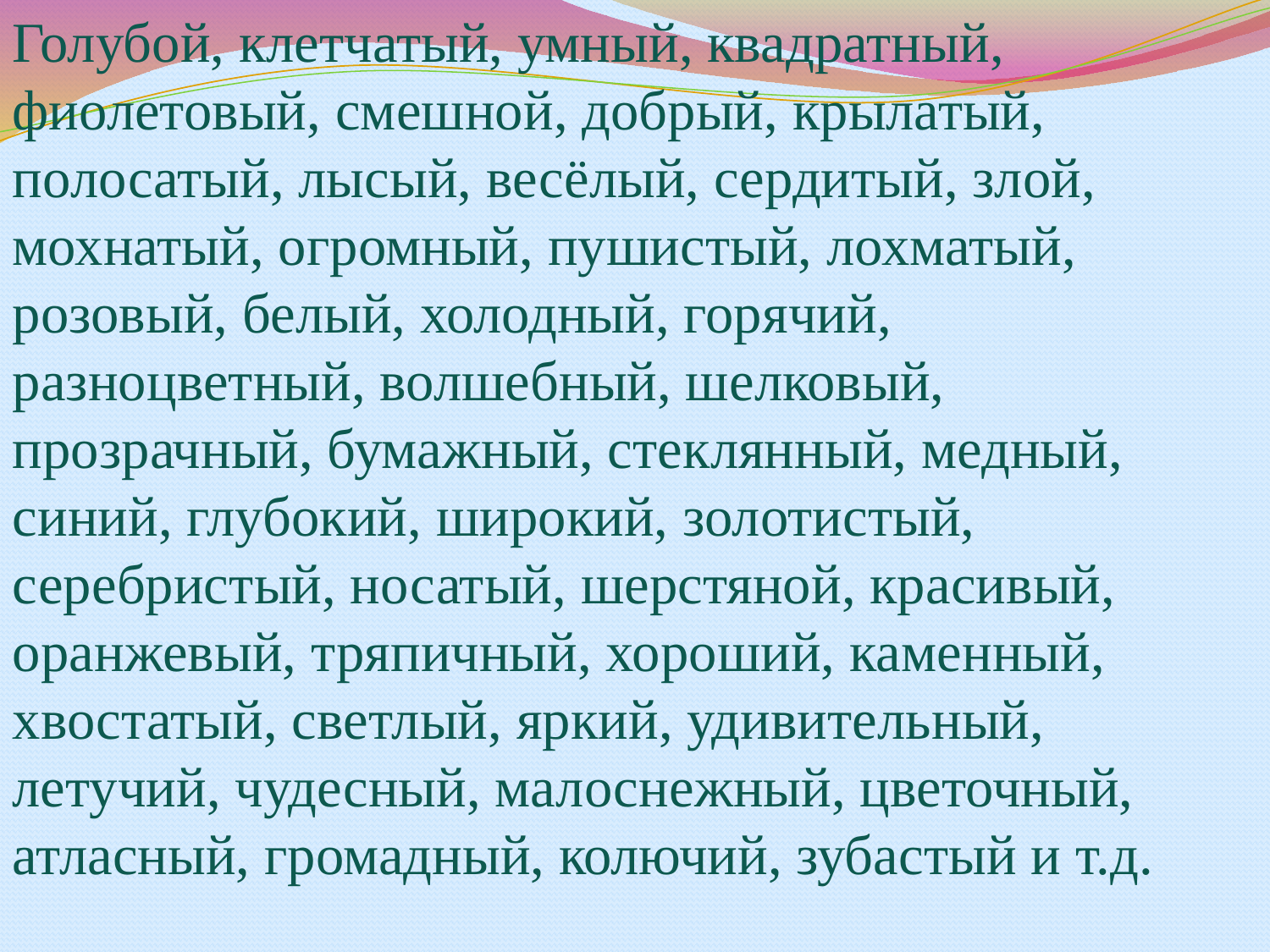

Голубой, клетчатый, умный, квадратный, фиолетовый, смешной, добрый, крылатый, полосатый, лысый, весёлый, сердитый, злой, мохнатый, огромный, пушистый, лохматый, розовый, белый, холодный, горячий, разноцветный, волшебный, шелковый, прозрачный, бумажный, стеклянный, медный, синий, глубокий, широкий, золотистый, серебристый, носатый, шерстяной, красивый, оранжевый, тряпичный, хороший, каменный, хвостатый, светлый, яркий, удивительный, летучий, чудесный, малоснежный, цветочный, атласный, громадный, колючий, зубастый и т.д.